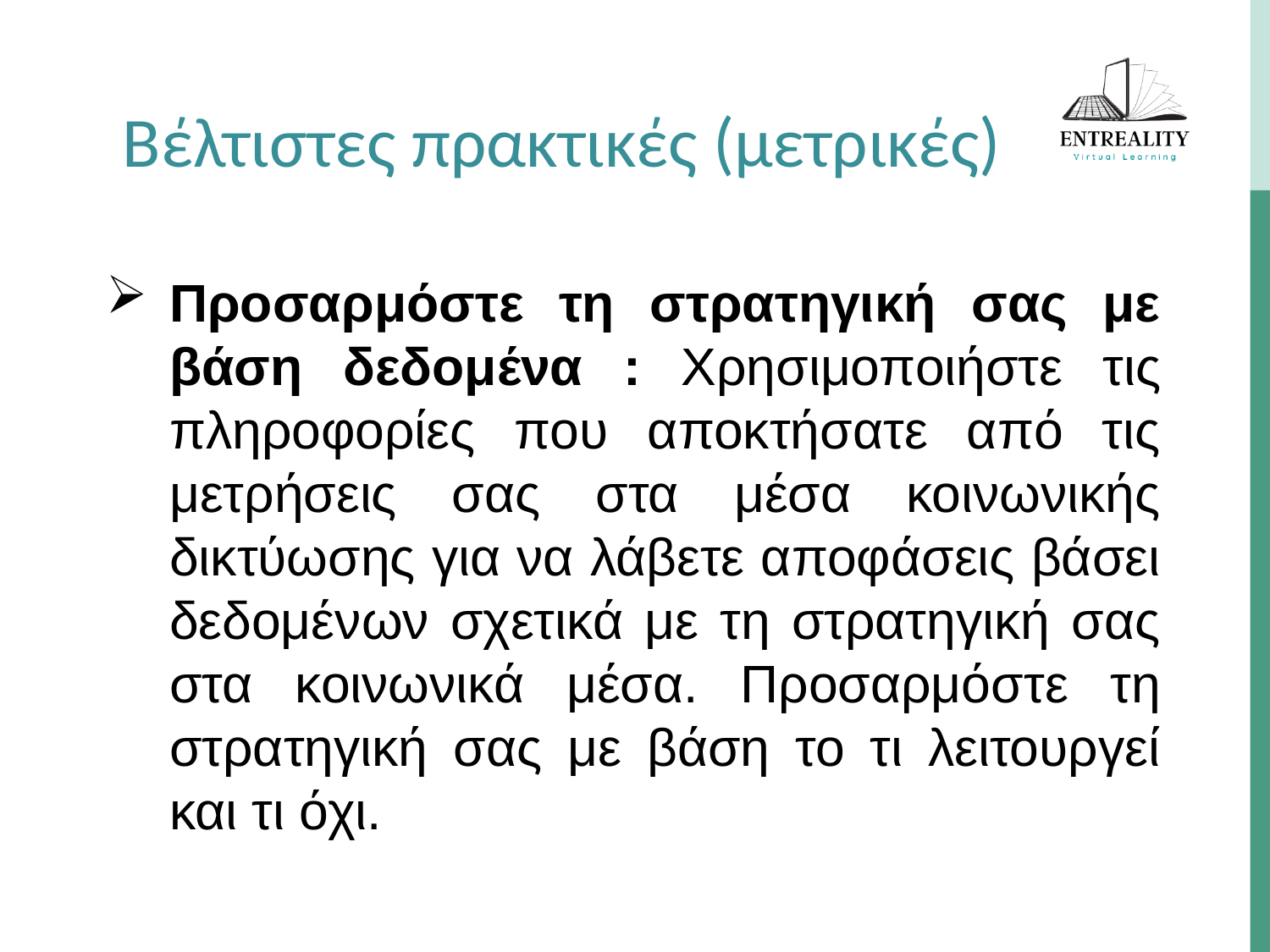

Βέλτιστες πρακτικές (μετρικές)
Προσαρμόστε τη στρατηγική σας με βάση δεδομένα : Χρησιμοποιήστε τις πληροφορίες που αποκτήσατε από τις μετρήσεις σας στα μέσα κοινωνικής δικτύωσης για να λάβετε αποφάσεις βάσει δεδομένων σχετικά με τη στρατηγική σας στα κοινωνικά μέσα. Προσαρμόστε τη στρατηγική σας με βάση το τι λειτουργεί και τι όχι.